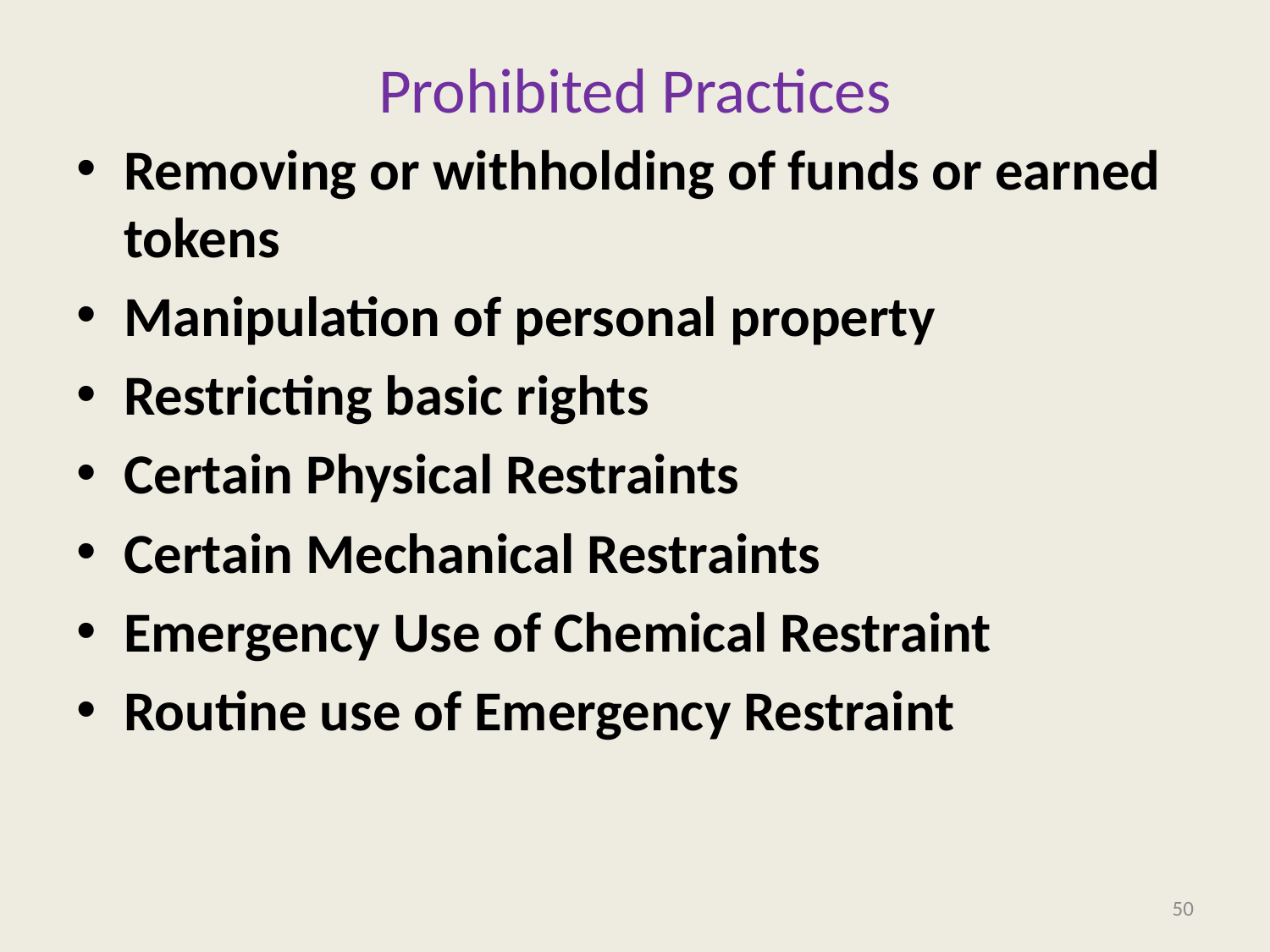

# Prohibited Practices
Removing or withholding of funds or earned tokens
Manipulation of personal property
Restricting basic rights
Certain Physical Restraints
Certain Mechanical Restraints
Emergency Use of Chemical Restraint
Routine use of Emergency Restraint

50